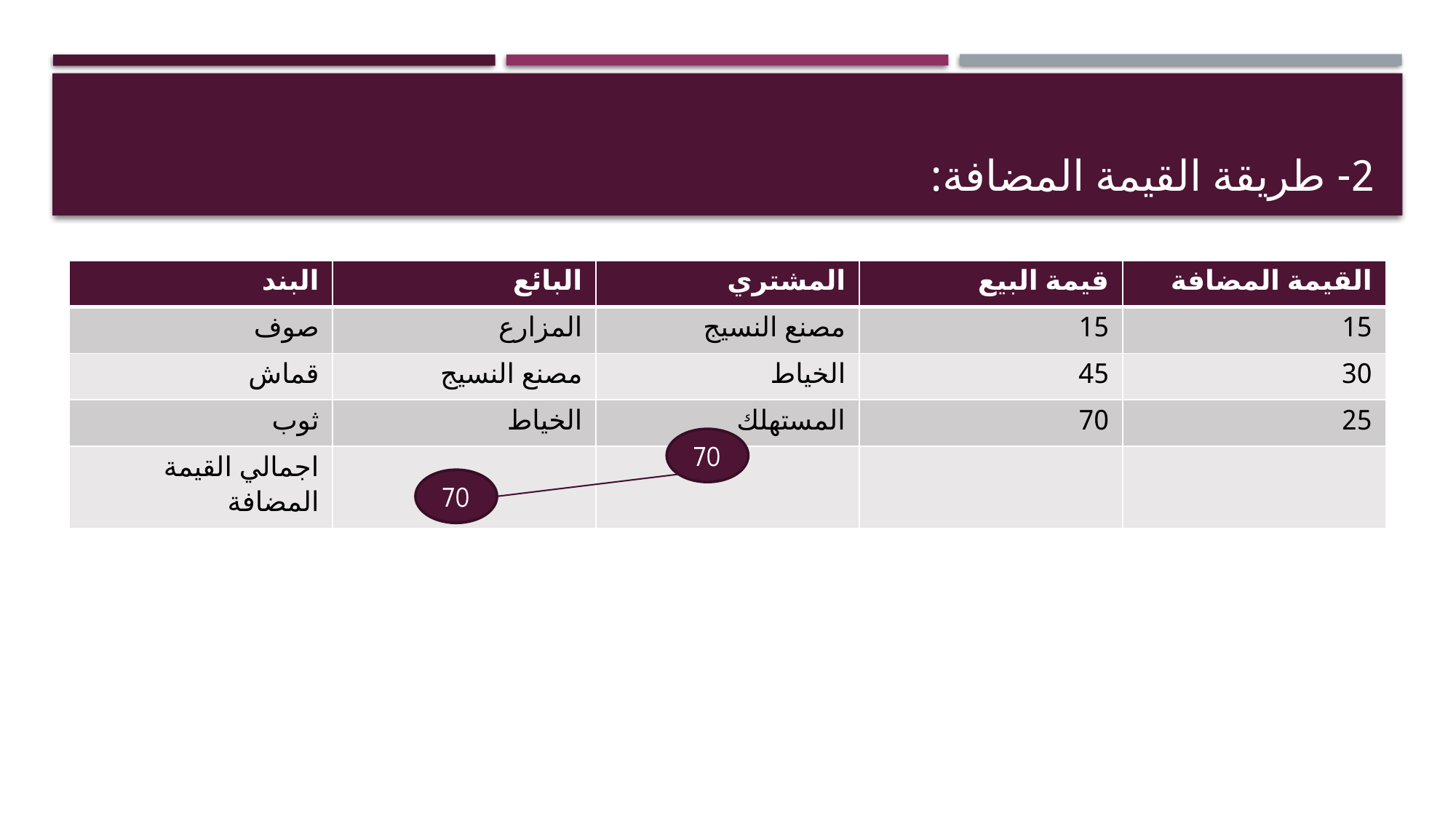

# 2- طريقة القيمة المضافة:
| البند | البائع | المشتري | قيمة البيع | القيمة المضافة |
| --- | --- | --- | --- | --- |
| صوف | المزارع | مصنع النسيج | 15 | 15 |
| قماش | مصنع النسيج | الخياط | 45 | 30 |
| ثوب | الخياط | المستهلك | 70 | 25 |
| اجمالي القيمة المضافة |  |  |  |  |
70
70